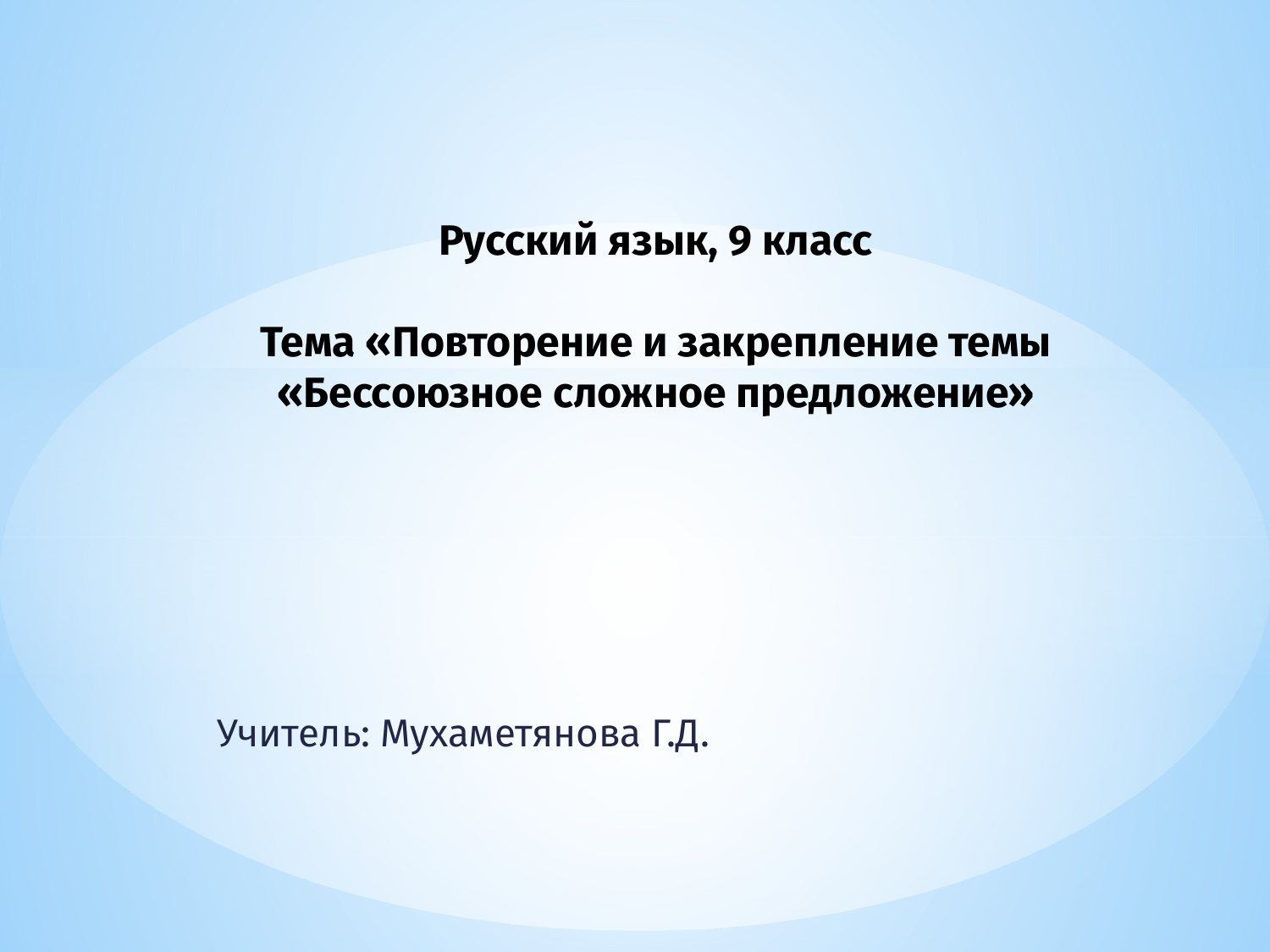

# Русский язык, 9 класс Тема «Повторение и закрепление темы «Бессоюзное сложное предложение»
Учитель: Мухаметянова Г.Д.